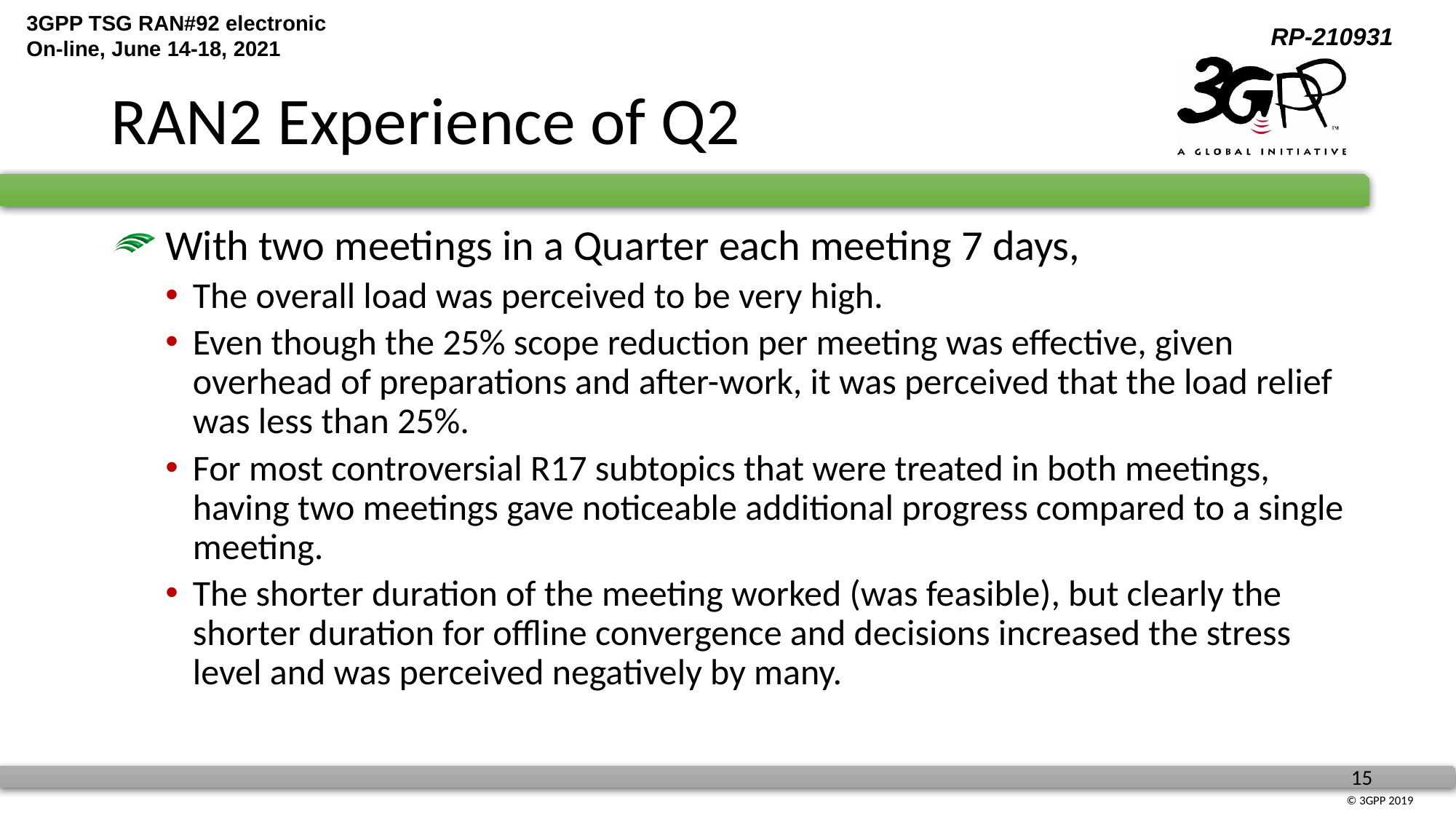

# RAN2 Experience of Q2
 With two meetings in a Quarter each meeting 7 days,
The overall load was perceived to be very high.
Even though the 25% scope reduction per meeting was effective, given overhead of preparations and after-work, it was perceived that the load relief was less than 25%.
For most controversial R17 subtopics that were treated in both meetings, having two meetings gave noticeable additional progress compared to a single meeting.
The shorter duration of the meeting worked (was feasible), but clearly the shorter duration for offline convergence and decisions increased the stress level and was perceived negatively by many.